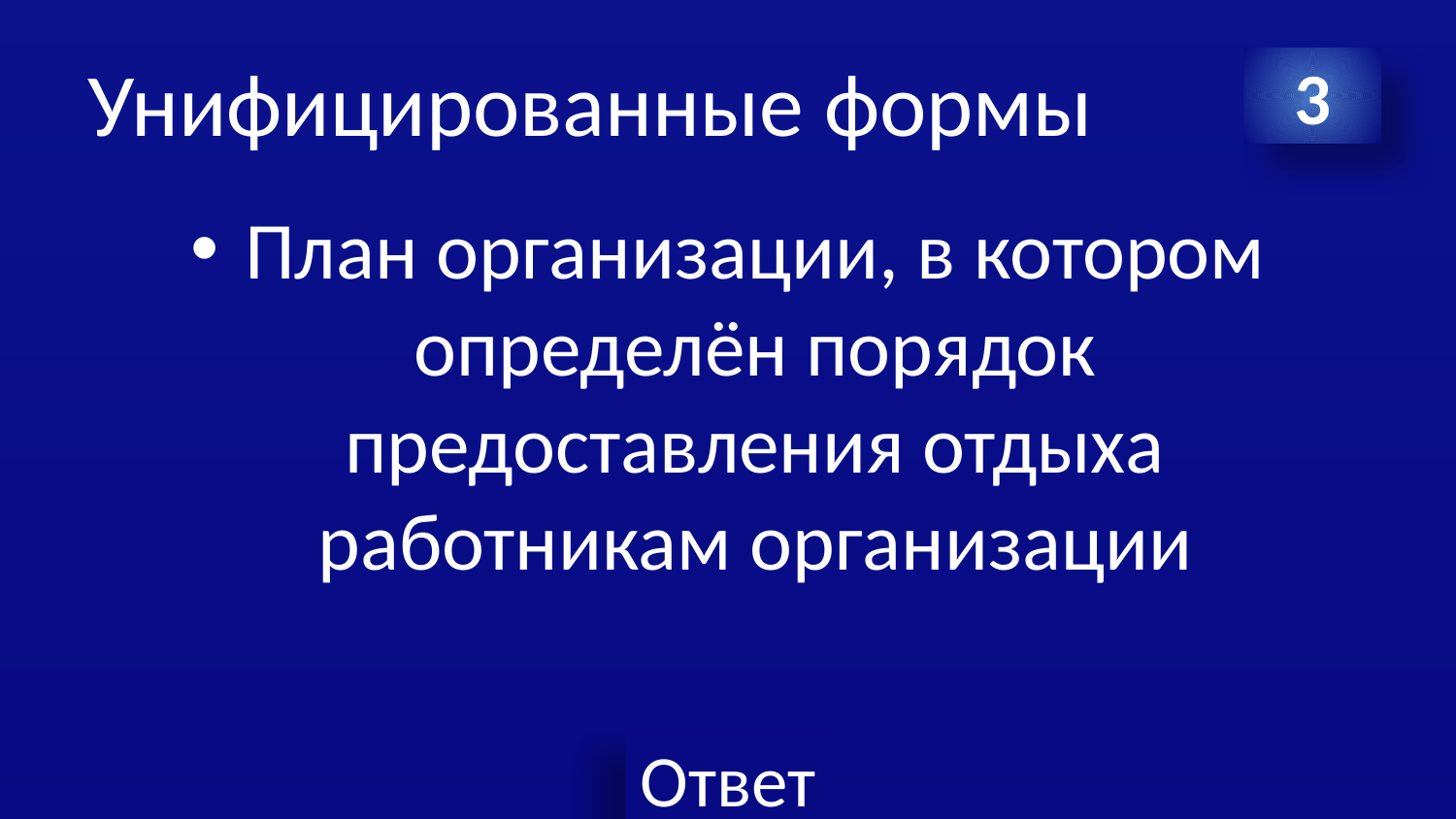

# Унифицированные формы
3
План организации, в котором определён порядок предоставления отдыха работникам организации